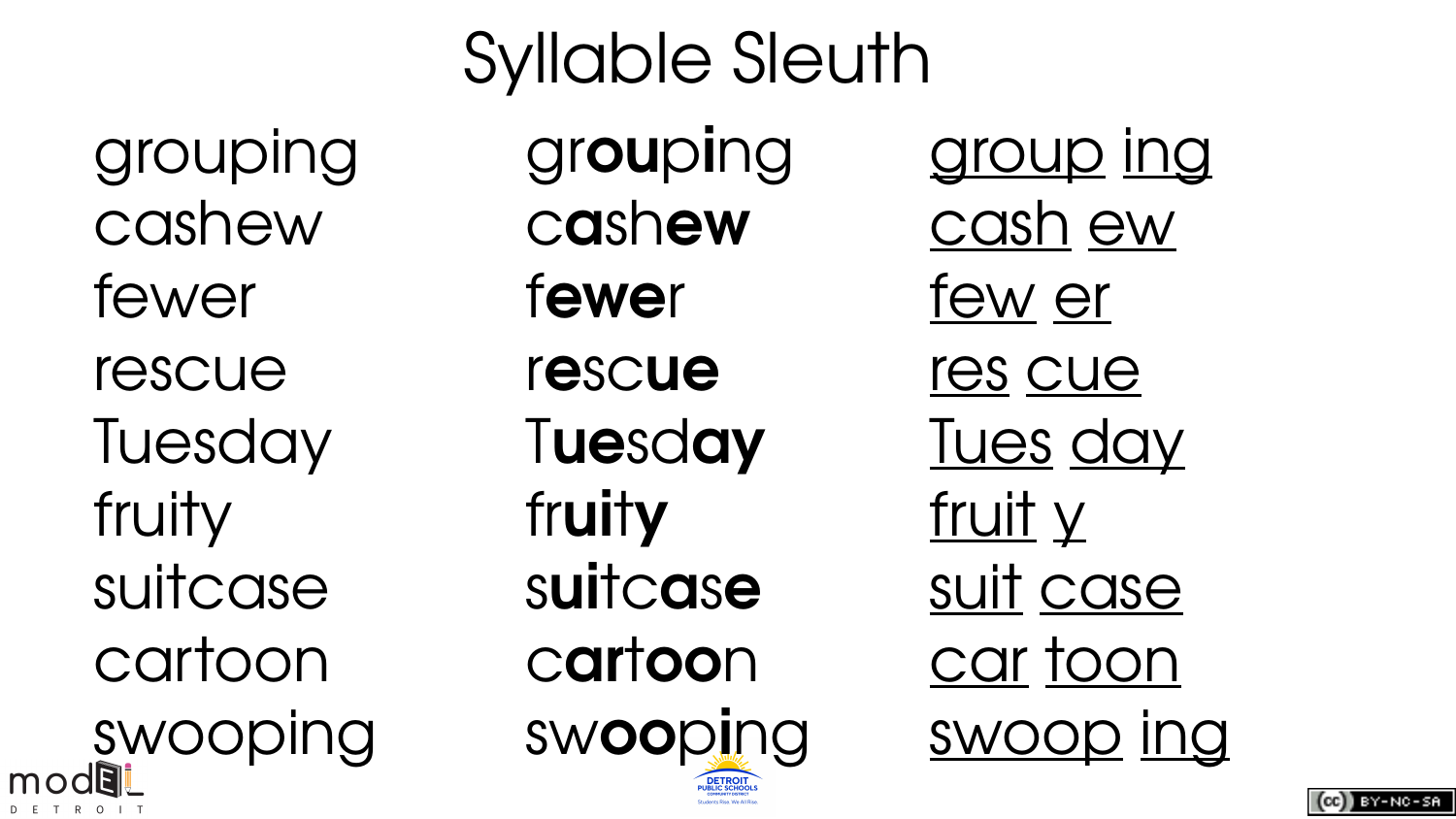

# Syllable Sleuth
grouping
cashew
fewer
rescue
Tuesday
fruity
suitcase
cartoon
swooping

group ing
cash ew
few er
res cue
Tues day
fruit y
suit case
car toon
swoop ing

grouping
cashew
fewer
rescue
Tuesday
fruity
suitcase
cartoon
swooping